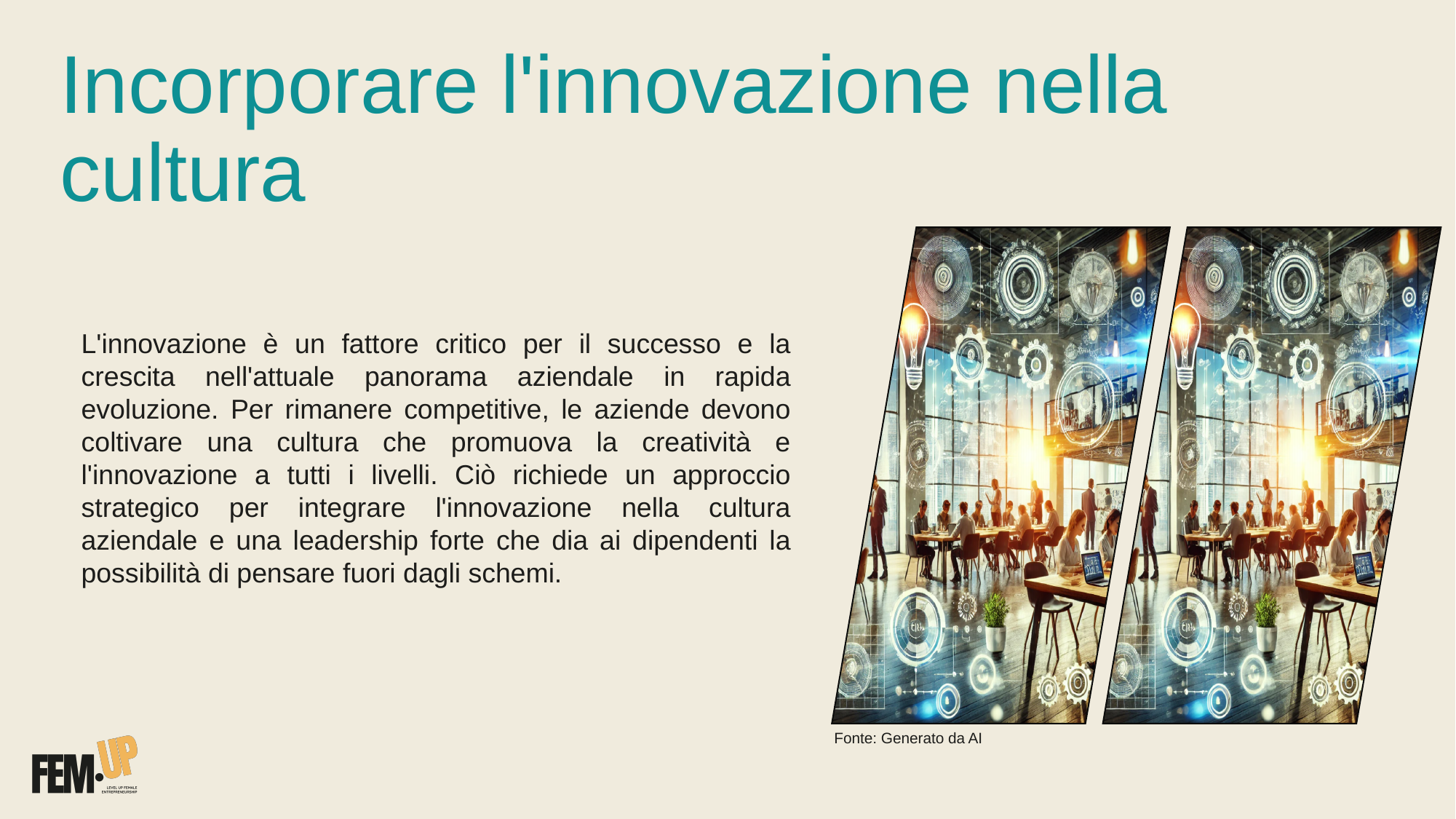

# Incorporare l'innovazione nella cultura

L'innovazione è un fattore critico per il successo e la crescita nell'attuale panorama aziendale in rapida evoluzione. Per rimanere competitive, le aziende devono coltivare una cultura che promuova la creatività e l'innovazione a tutti i livelli. Ciò richiede un approccio strategico per integrare l'innovazione nella cultura aziendale e una leadership forte che dia ai dipendenti la possibilità di pensare fuori dagli schemi.
Fonte: Generato da AI